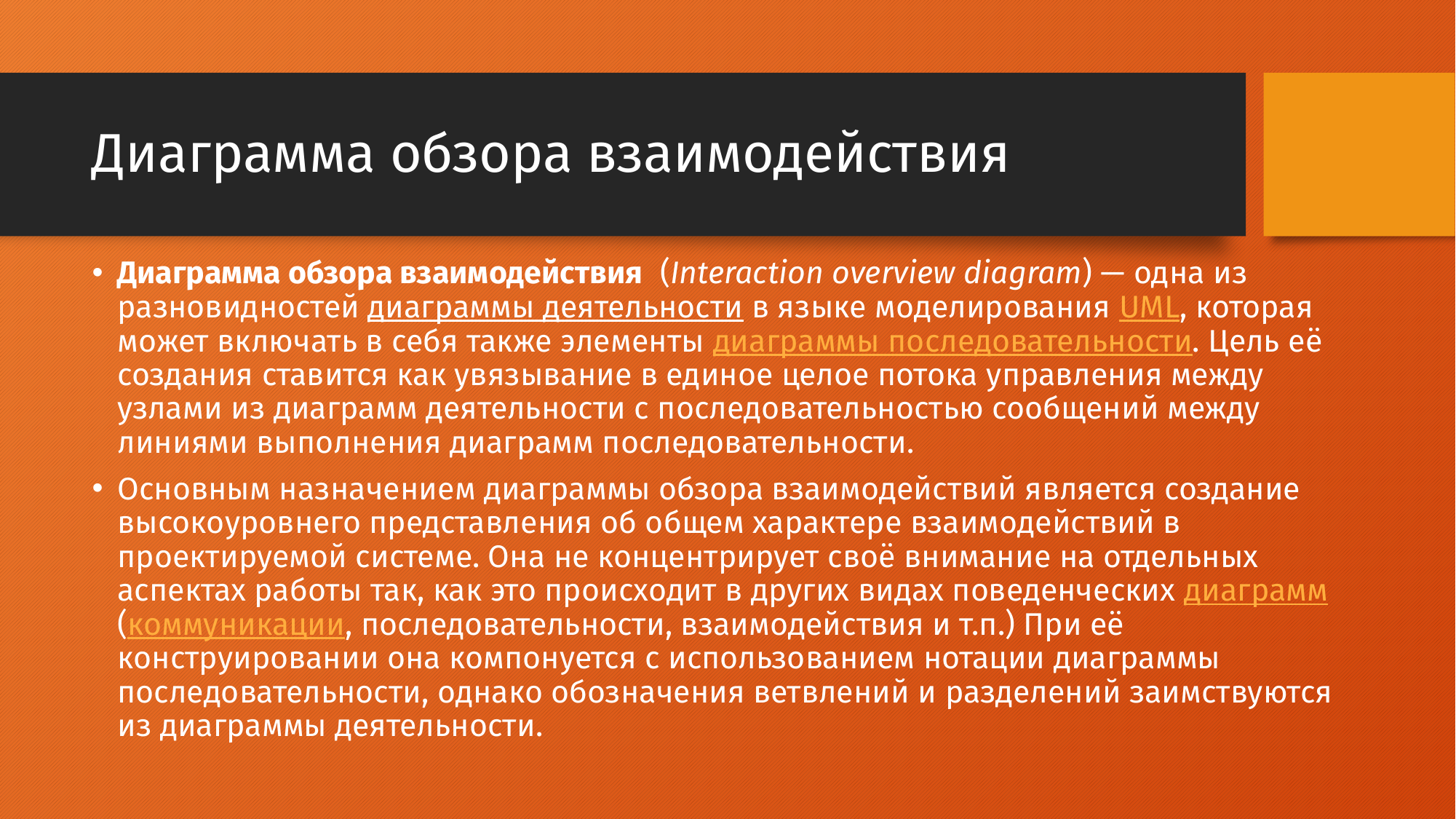

# Диаграмма обзора взаимодействия
Диаграмма обзора взаимодействия  (Interaction overview diagram) — одна из разновидностей диаграммы деятельности в языке моделирования UML, которая может включать в себя также элементы диаграммы последовательности. Цель её создания ставится как увязывание в единое целое потока управления между узлами из диаграмм деятельности с последовательностью сообщений между линиями выполнения диаграмм последовательности.
Основным назначением диаграммы обзора взаимодействий является создание высокоуровнего представления об общем характере взаимодействий в проектируемой системе. Она не концентрирует своё внимание на отдельных аспектах работы так, как это происходит в других видах поведенческих диаграмм (коммуникации, последовательности, взаимодействия и т.п.) При её конструировании она компонуется с использованием нотации диаграммы последовательности, однако обозначения ветвлений и разделений заимствуются из диаграммы деятельности.